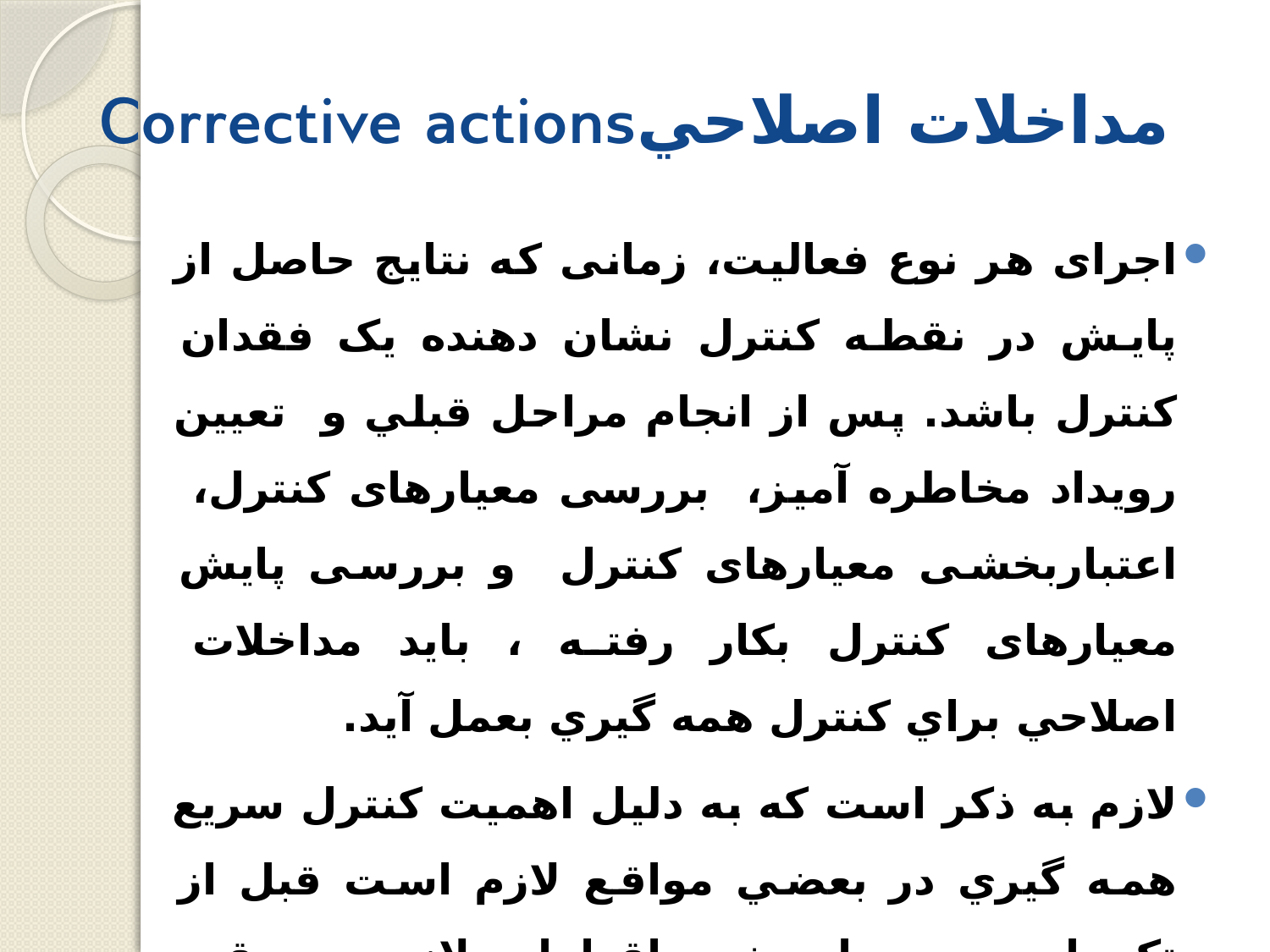

# مداخلات اصلاحيCorrective actions
اجرای هر نوع فعالیت، زمانی که نتایج حاصل از پایش در نقطه کنترل نشان دهنده یک فقدان کنترل باشد. پس از انجام مراحل قبلي و  تعیین رویداد مخاطره آمیز،  بررسی معیارهای کنترل،  اعتباربخشی معیارهای کنترل  و بررسی پایش معیارهای کنترل بکار رفته ، باید مداخلات اصلاحي براي کنترل همه گيري بعمل آيد.
لازم به ذکر است که به دليل اهميت کنترل سريع همه گيري در بعضي مواقع لازم است قبل از تکميل بررسيها برخي اقدامات لازم و موقت براي کنترل همه گيري بعمل آيد . ( همانند استفاده از ساير منابع آب مطمئن ، استفاده از آب بطري شده و .......)